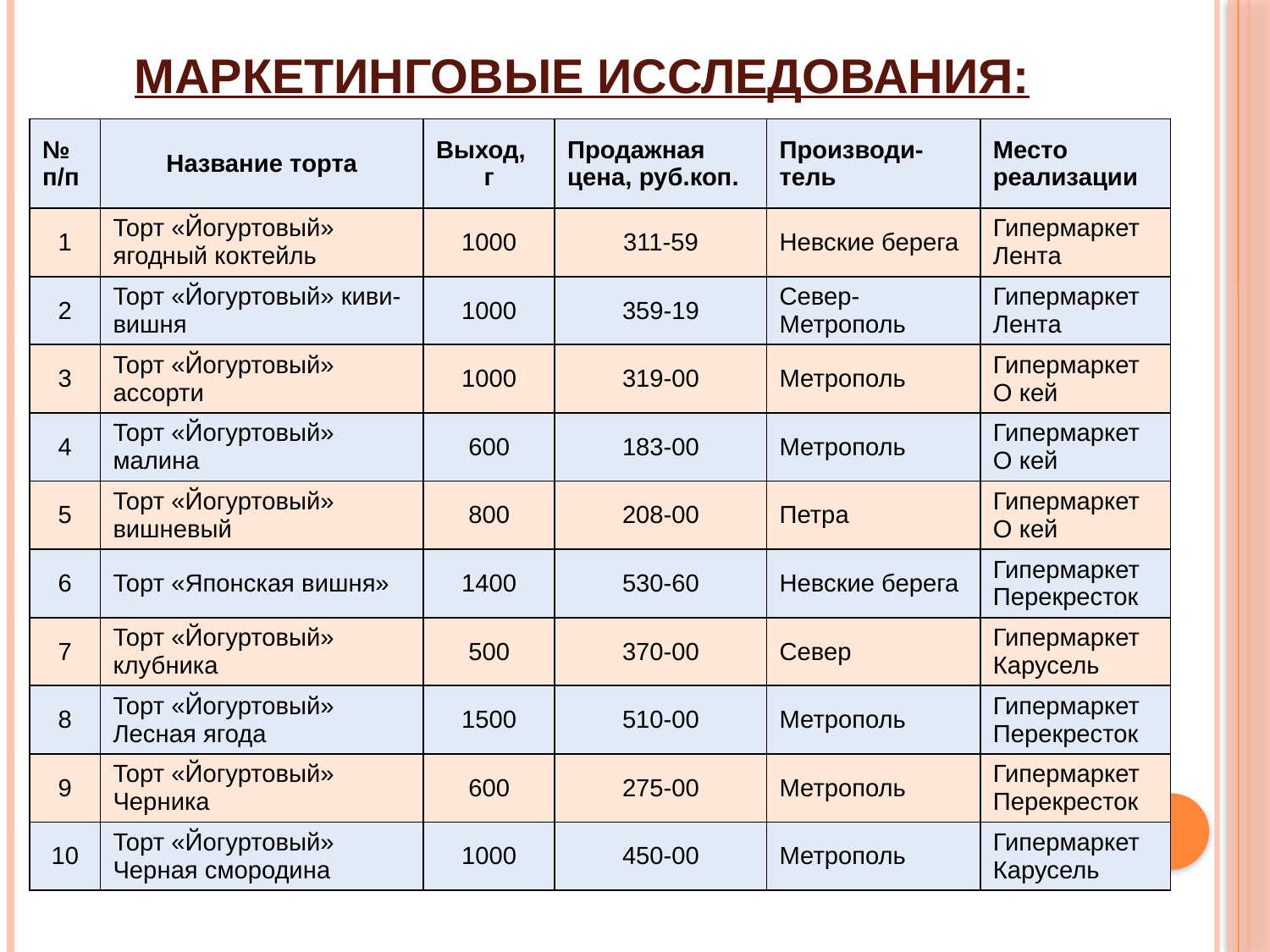

# Маркетинговые исследования:
| № п/п | Название торта | Выход, г | Продажная цена, руб.коп. | Производи- тель | Место реализации |
| --- | --- | --- | --- | --- | --- |
| 1 | Торт «Йогуртовый» ягодный коктейль | 1000 | 311-59 | Невские берега | Гипермаркет Лента |
| 2 | Торт «Йогуртовый» киви-вишня | 1000 | 359-19 | Север-Метрополь | Гипермаркет Лента |
| 3 | Торт «Йогуртовый» ассорти | 1000 | 319-00 | Метрополь | Гипермаркет О кей |
| 4 | Торт «Йогуртовый» малина | 600 | 183-00 | Метрополь | Гипермаркет О кей |
| 5 | Торт «Йогуртовый» вишневый | 800 | 208-00 | Петра | Гипермаркет О кей |
| 6 | Торт «Японская вишня» | 1400 | 530-60 | Невские берега | Гипермаркет Перекресток |
| 7 | Торт «Йогуртовый» клубника | 500 | 370-00 | Север | Гипермаркет Карусель |
| 8 | Торт «Йогуртовый» Лесная ягода | 1500 | 510-00 | Метрополь | Гипермаркет Перекресток |
| 9 | Торт «Йогуртовый» Черника | 600 | 275-00 | Метрополь | Гипермаркет Перекресток |
| 10 | Торт «Йогуртовый» Черная смородина | 1000 | 450-00 | Метрополь | Гипермаркет Карусель |